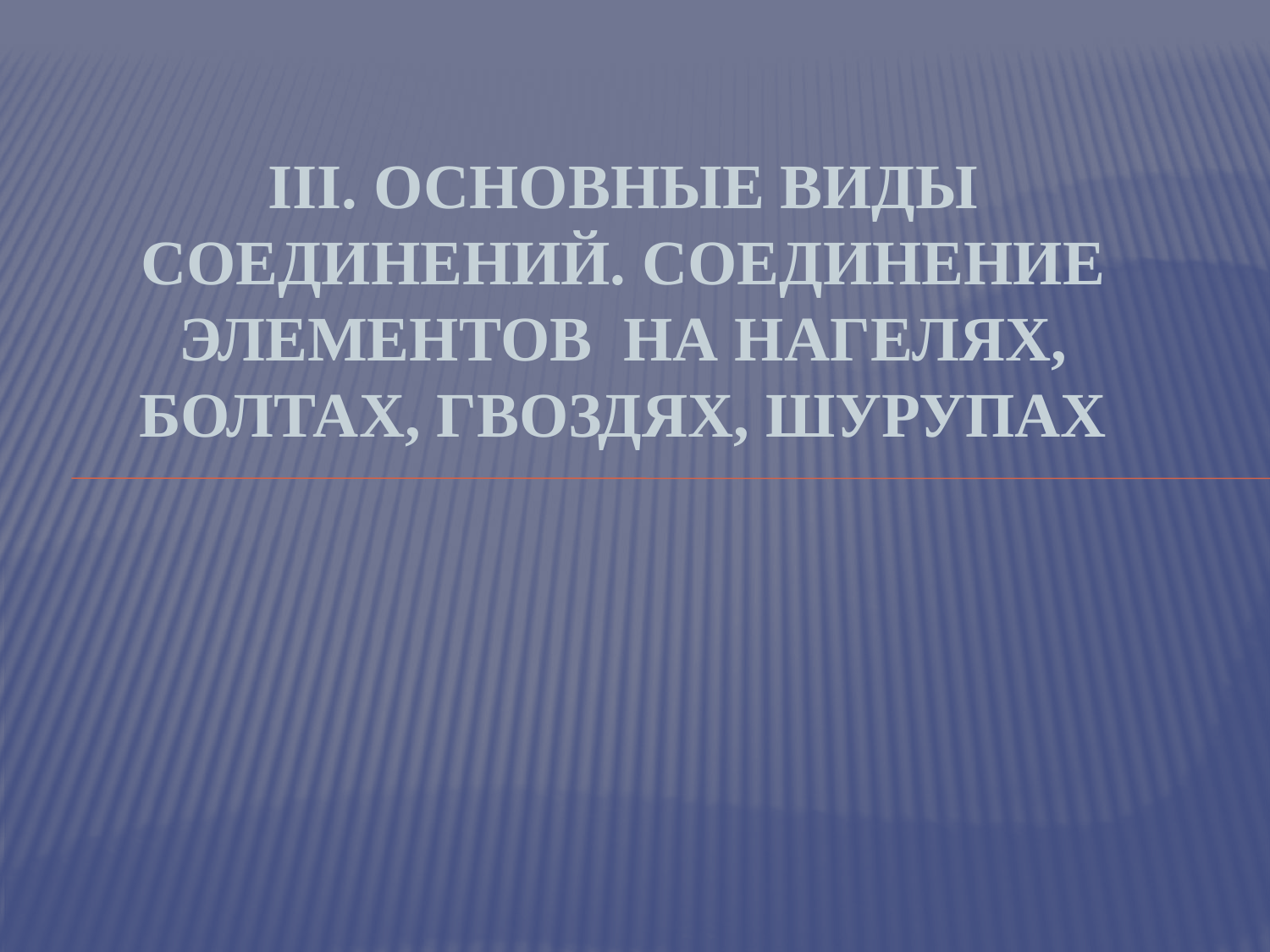

# III. Основные виды соединений. Соединение элементов  на нагелях, болтах, гвоздях, шурупах